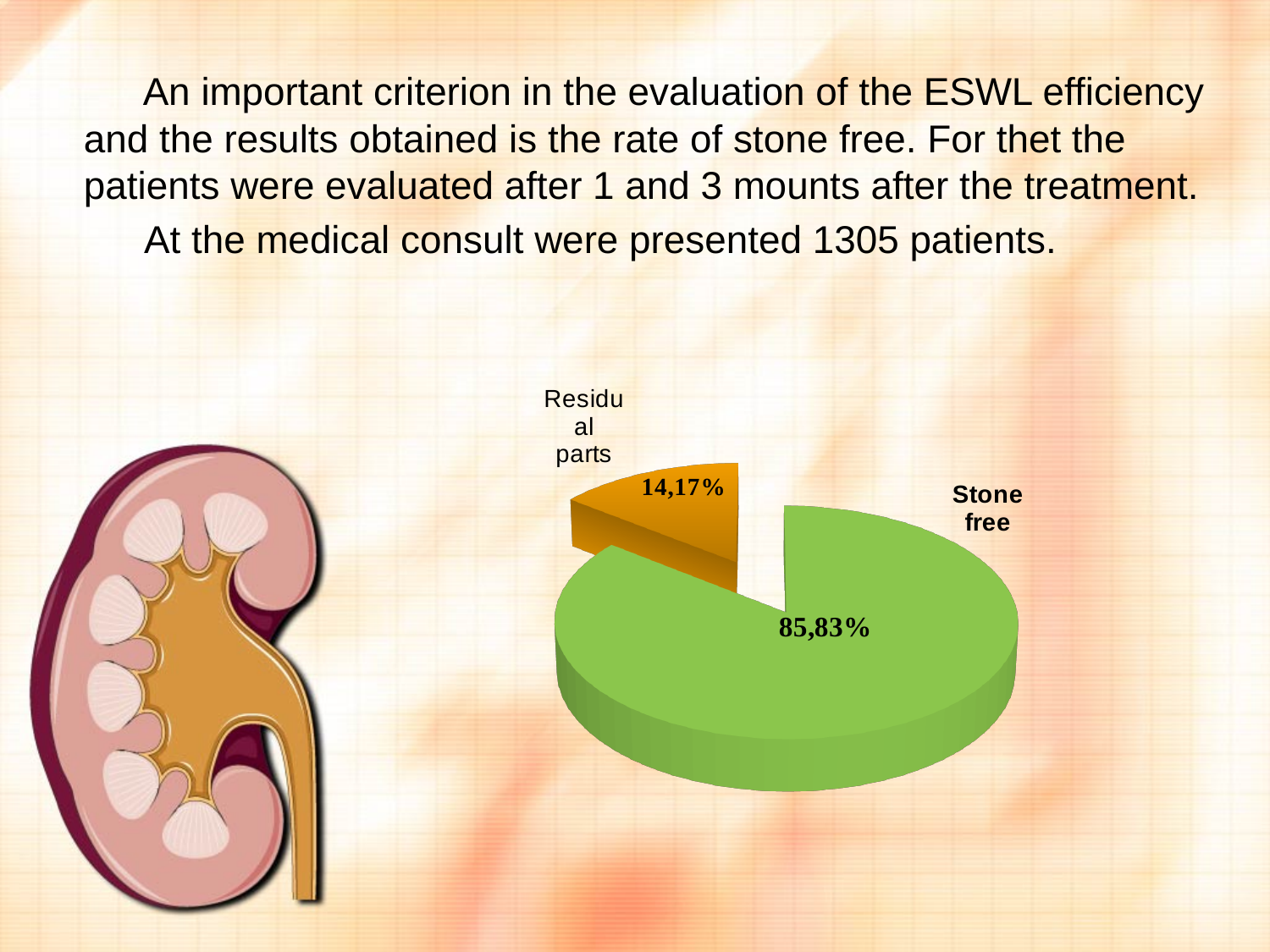

#
         An important criterion in the evaluation of the ESWL efficiency and the results obtained is the rate of stone free. For thet the patients were evaluated after 1 and 3 mounts after the treatment.
          At the medical consult were presented 1305 patients.

[unsupported chart]